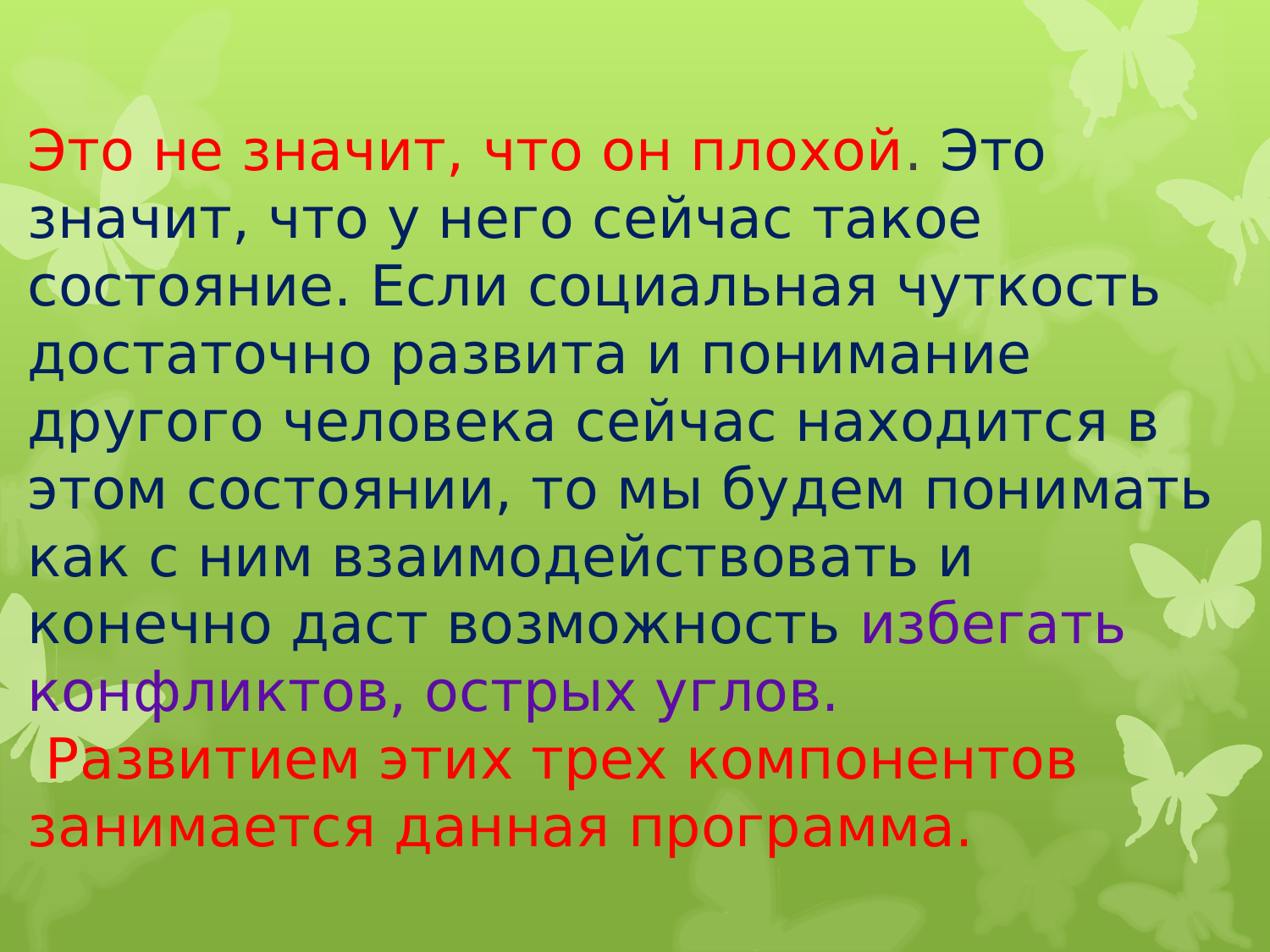

# Это не значит, что он плохой. Это значит, что у него сейчас такое состояние. Если социальная чуткость достаточно развита и понимание другого человека сейчас находится в этом состоянии, то мы будем понимать как с ним взаимодействовать и конечно даст возможность избегать конфликтов, острых углов. Развитием этих трех компонентов занимается данная программа.